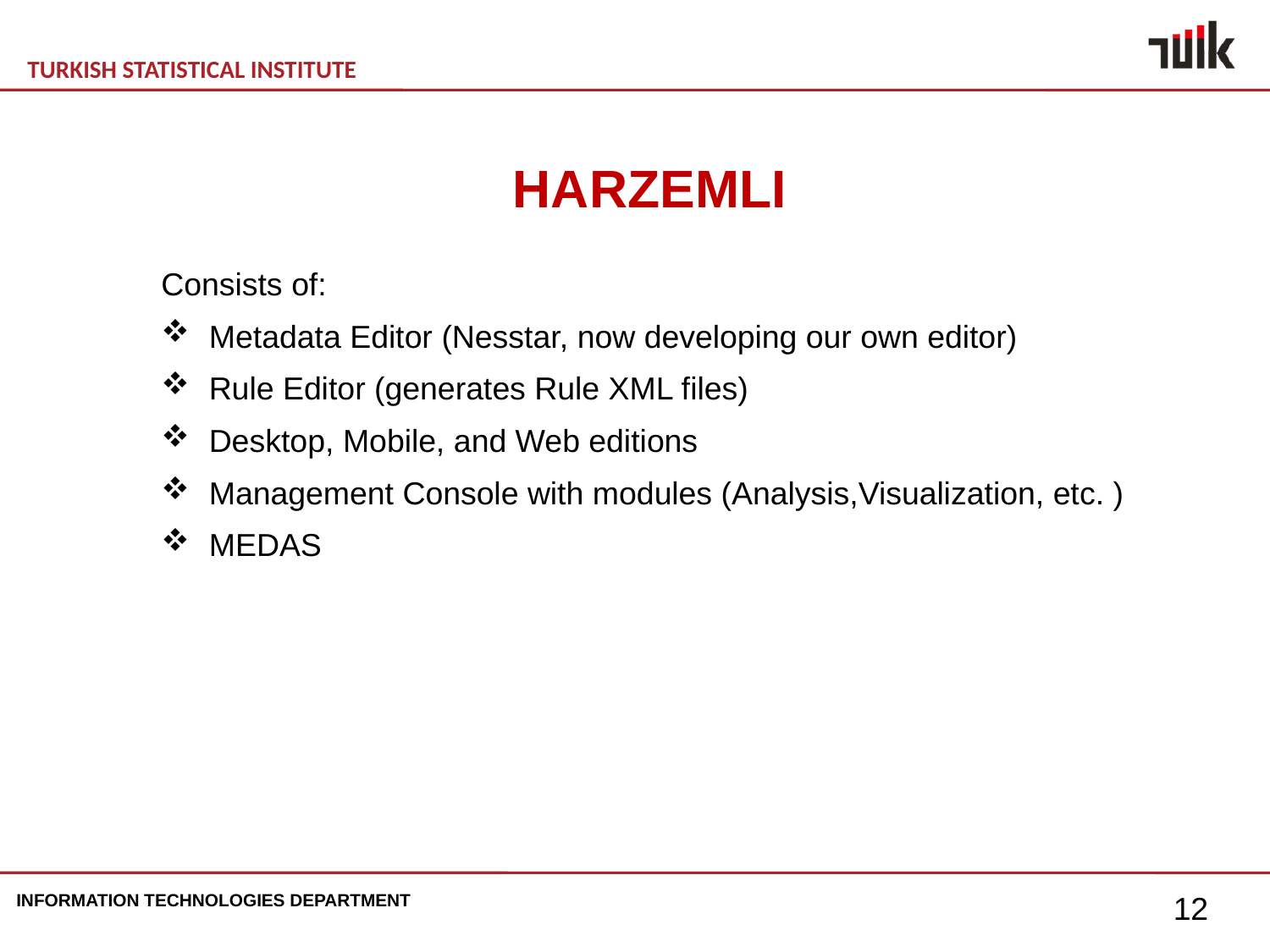

HARZEMLI
Consists of:
Metadata Editor (Nesstar, now developing our own editor)
Rule Editor (generates Rule XML files)
Desktop, Mobile, and Web editions
Management Console with modules (Analysis,Visualization, etc. )
MEDAS